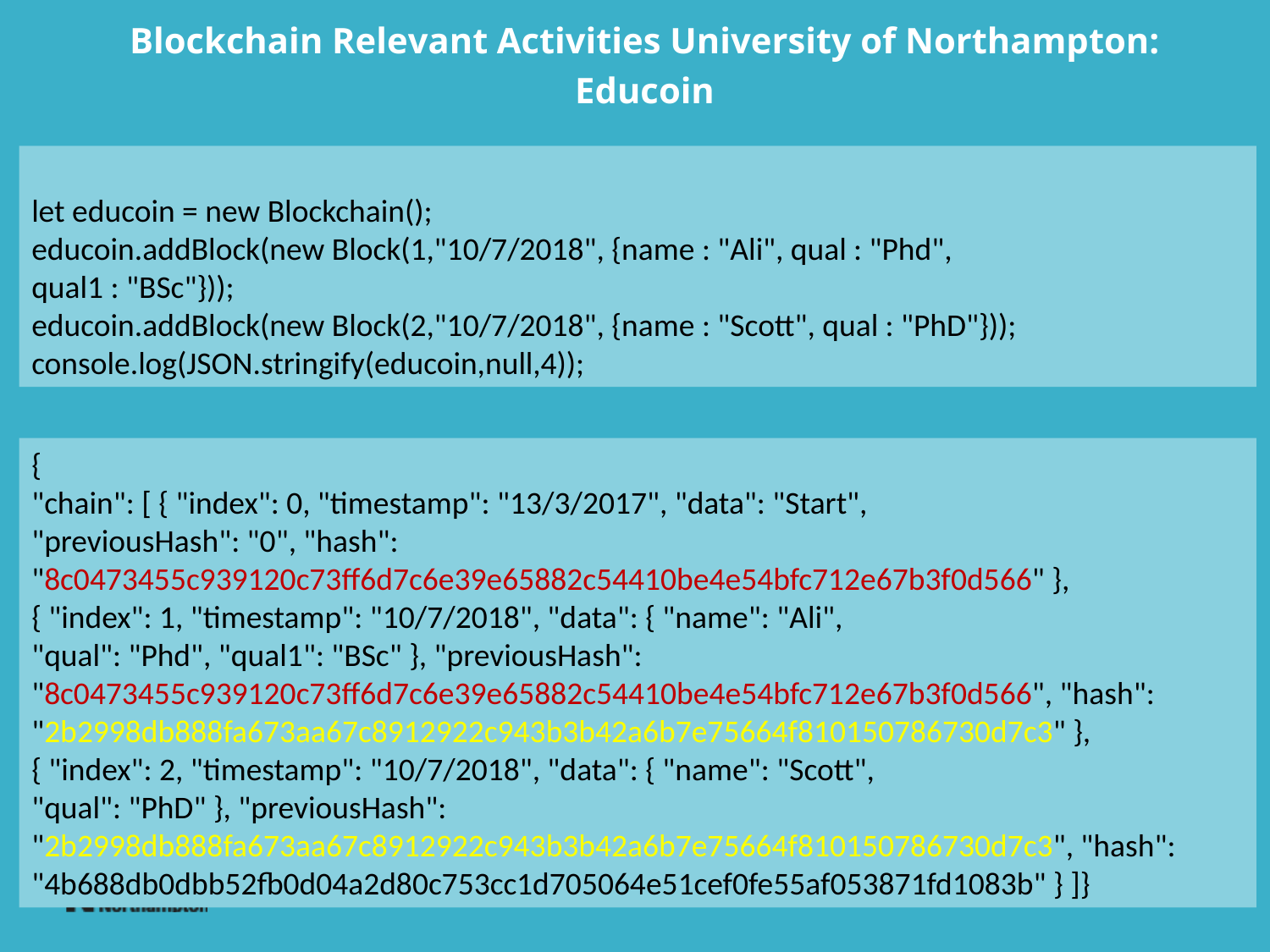

Blockchain Relevant Activities University of Northampton:
Educoin

let educoin = new Blockchain();
educoin.addBlock(new Block(1,"10/7/2018", {name : "Ali", qual : "Phd",
qual1 : "BSc"}));
educoin.addBlock(new Block(2,"10/7/2018", {name : "Scott", qual : "PhD"}));
console.log(JSON.stringify(educoin,null,4));
{
"chain": [ { "index": 0, "timestamp": "13/3/2017", "data": "Start",
"previousHash": "0", "hash":
"8c0473455c939120c73ff6d7c6e39e65882c54410be4e54bfc712e67b3f0d566" },
{ "index": 1, "timestamp": "10/7/2018", "data": { "name": "Ali",
"qual": "Phd", "qual1": "BSc" }, "previousHash":
"8c0473455c939120c73ff6d7c6e39e65882c54410be4e54bfc712e67b3f0d566", "hash":
"2b2998db888fa673aa67c8912922c943b3b42a6b7e75664f810150786730d7c3" },
{ "index": 2, "timestamp": "10/7/2018", "data": { "name": "Scott",
"qual": "PhD" }, "previousHash":
"2b2998db888fa673aa67c8912922c943b3b42a6b7e75664f810150786730d7c3", "hash":
"4b688db0dbb52fb0d04a2d80c753cc1d705064e51cef0fe55af053871fd1083b" } ]}